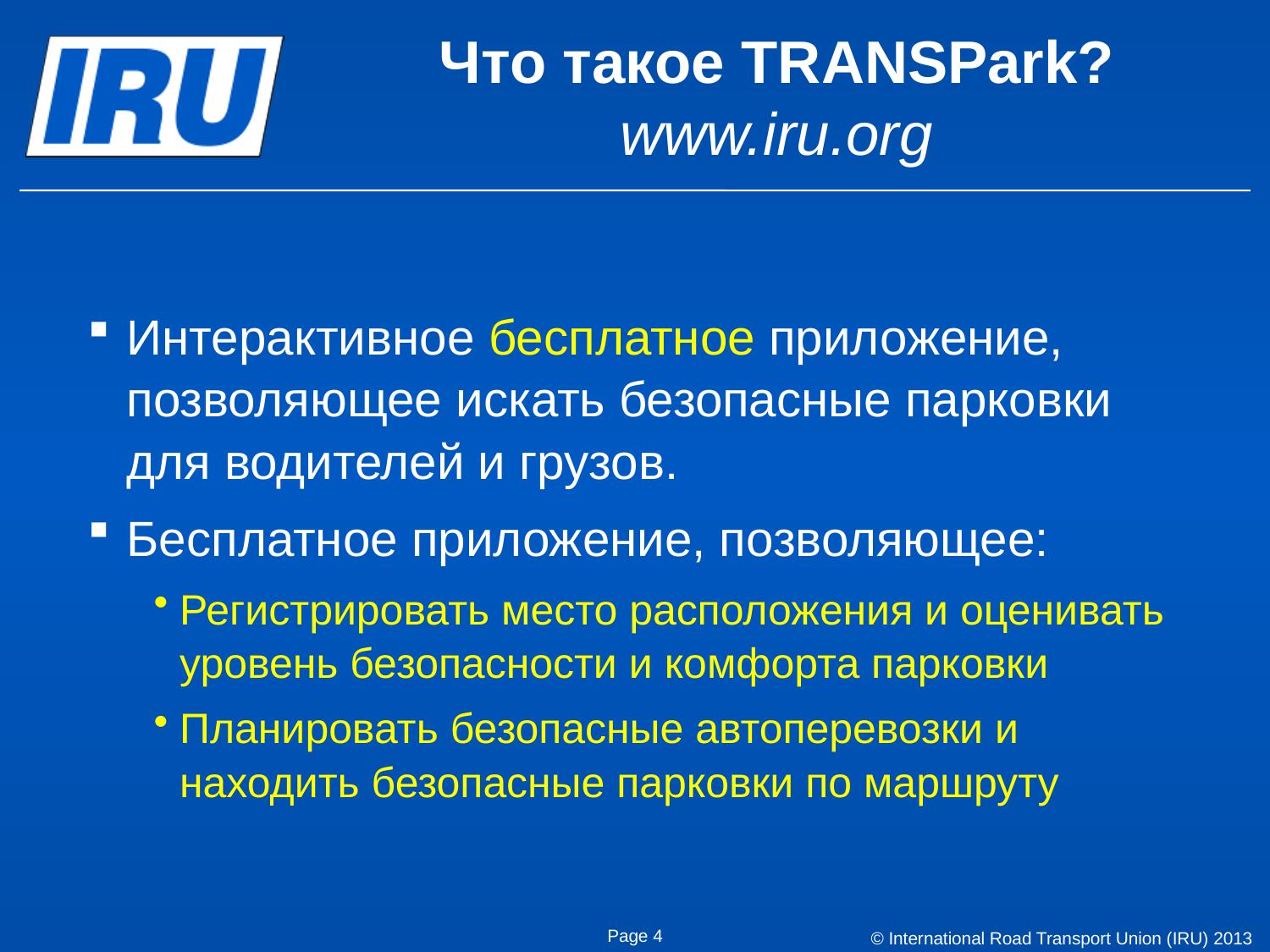

# Что такое TRANSPark? www.iru.org
Интерактивное бесплатное приложение, позволяющее искать безопасные парковки для водителей и грузов.
Бесплатное приложение, позволяющее:
Регистрировать место расположения и оценивать уровень безопасности и комфорта парковки
Планировать безопасные автоперевозки и находить безопасные парковки по маршруту
Page 4
© International Road Transport Union (IRU) 2013